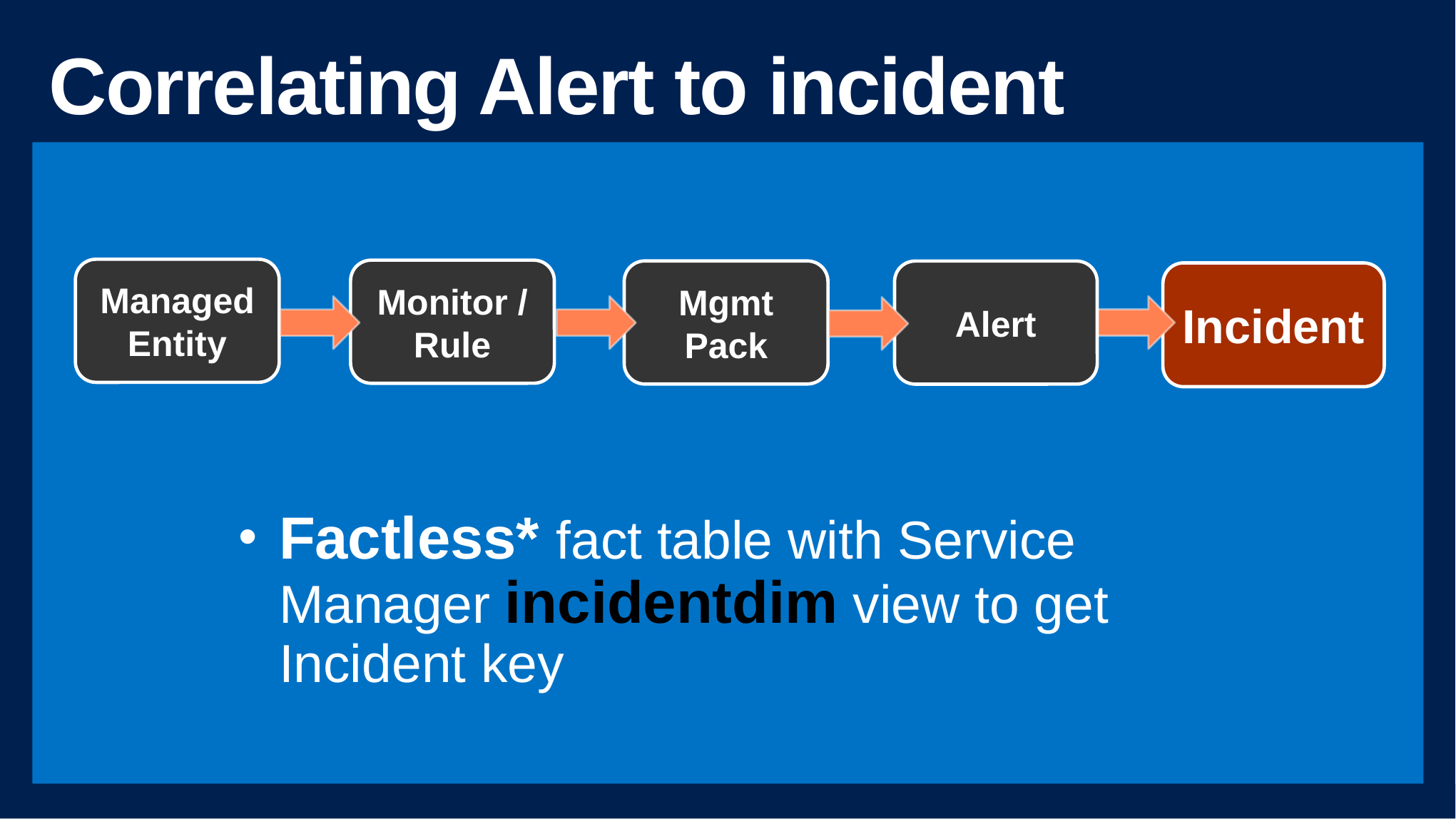

# Correlating Alert to incident

Managed Entity
Monitor /
Rule
Mgmt
Pack
Alert
Incident

Factless* fact table with Service Manager incidentdim view to get Incident key